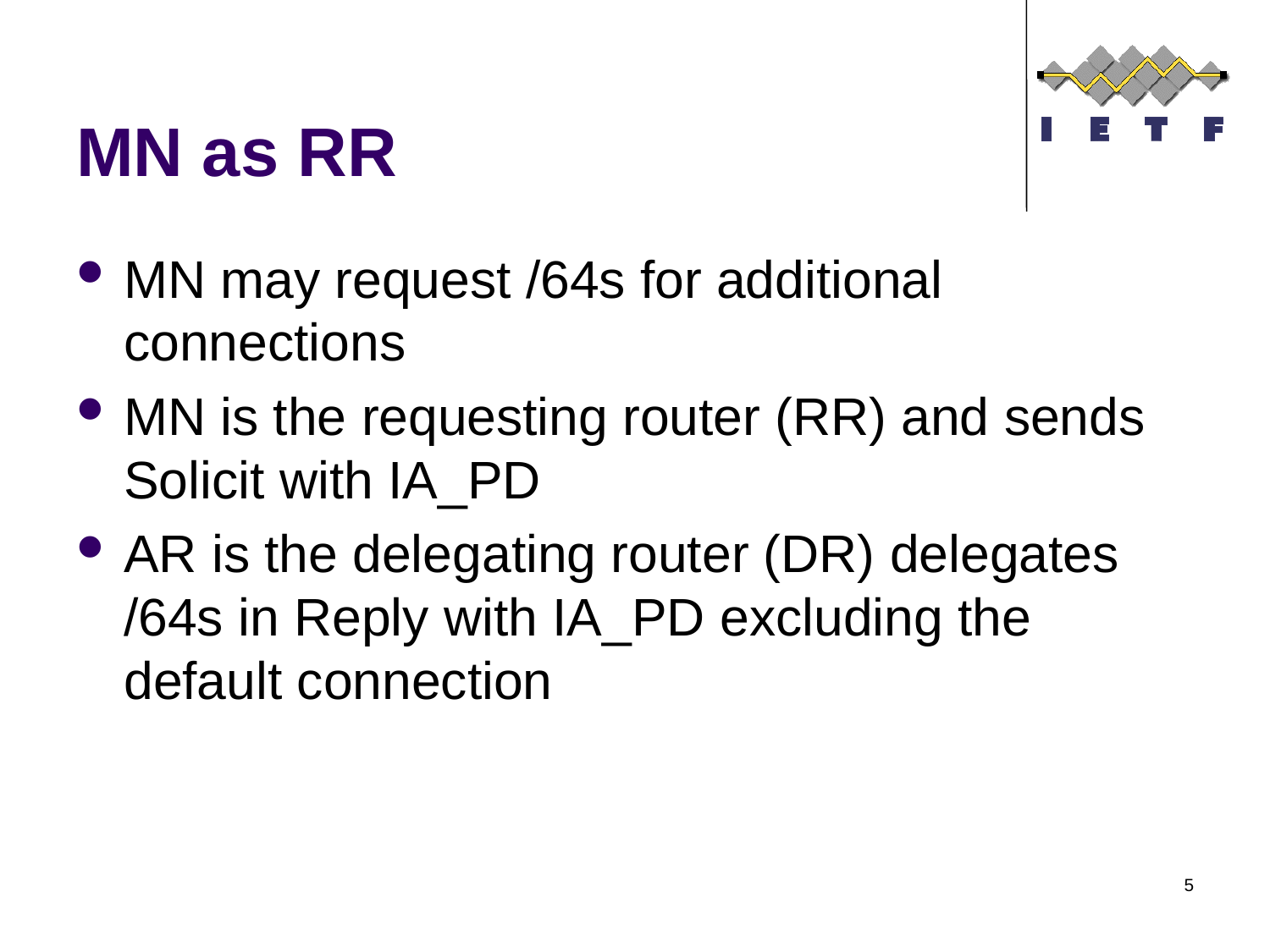

# MN as RR
MN may request /64s for additional connections
MN is the requesting router (RR) and sends Solicit with IA_PD
AR is the delegating router (DR) delegates /64s in Reply with IA_PD excluding the default connection
5